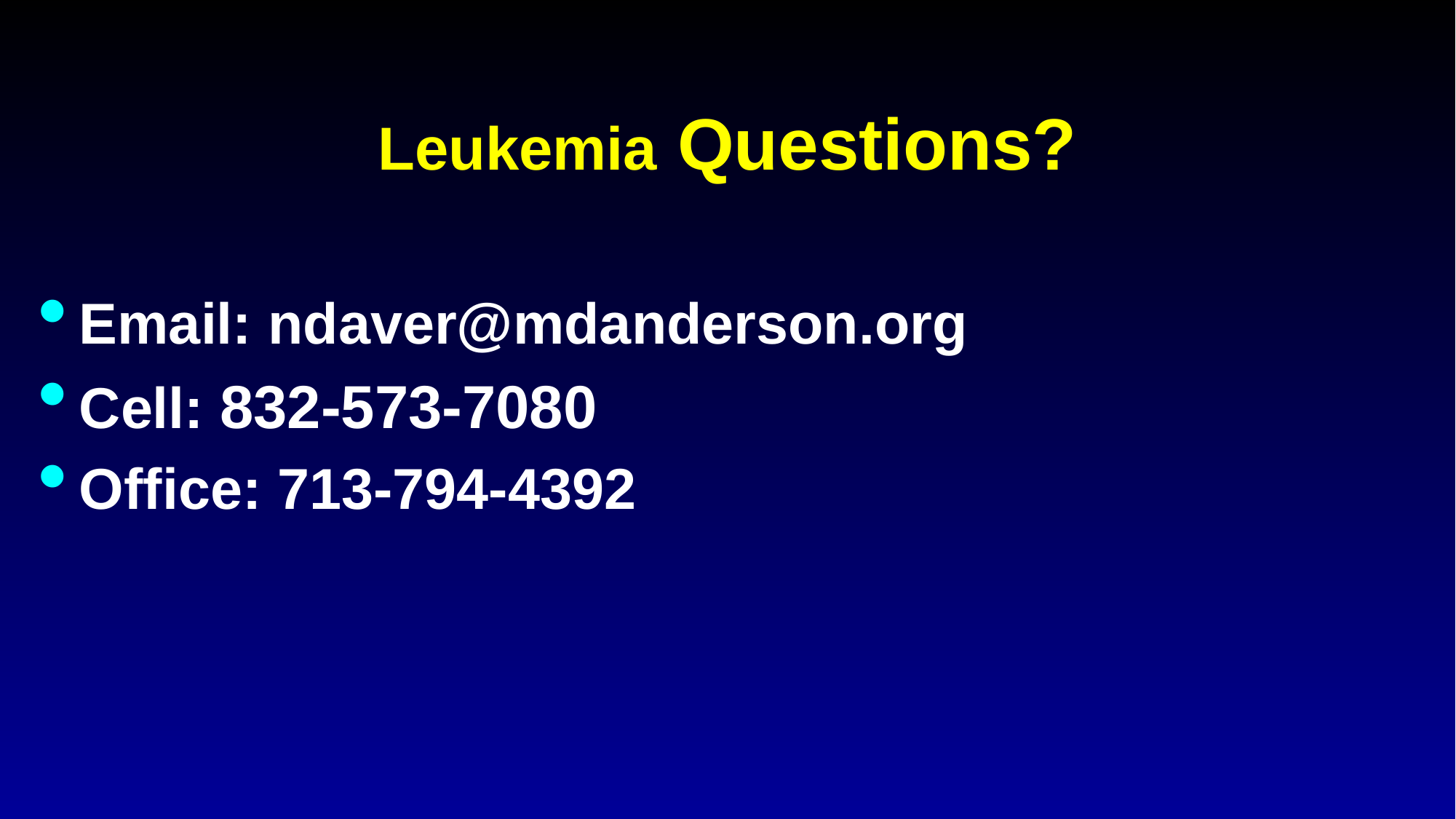

# Leukemia Questions?

Email: ndaver@mdanderson.org
Cell: 832-573-7080
Office: 713-794-4392